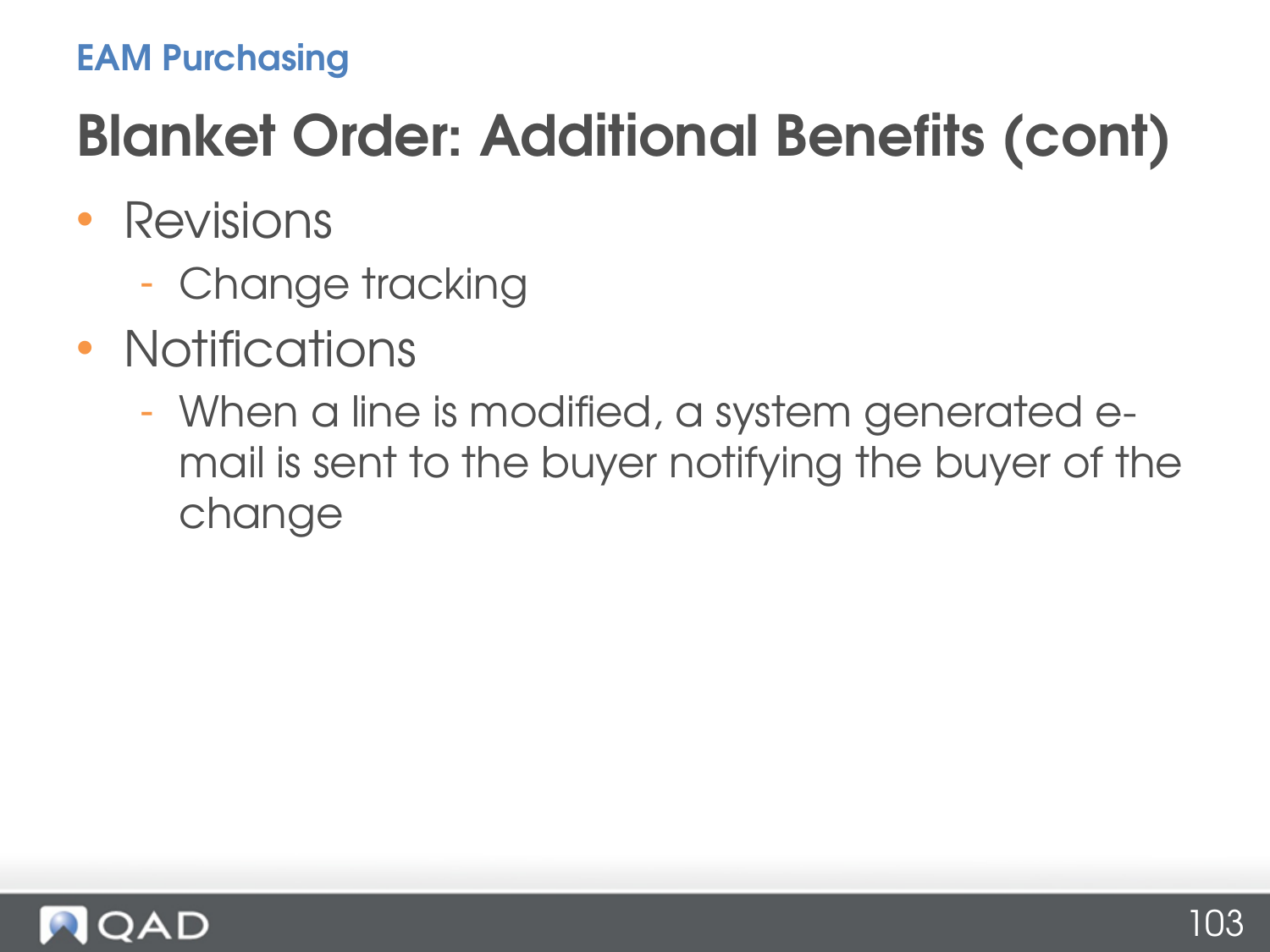

EAM Purchasing
# Blanket Order: Additional Benefits (cont)
Revisions
Change tracking
Notifications
When a line is modified, a system generated e-mail is sent to the buyer notifying the buyer of the change

103